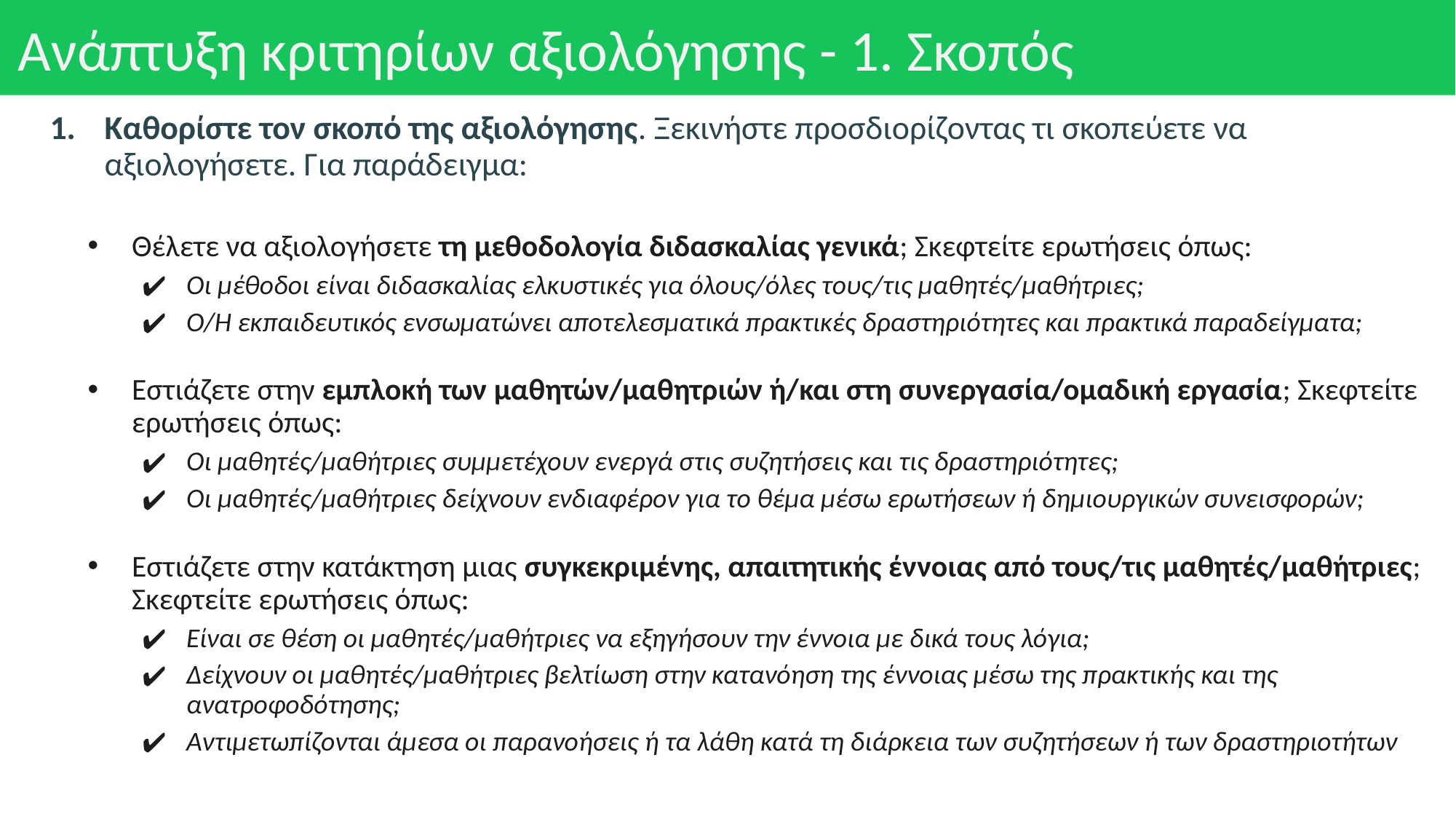

# Ανάπτυξη κριτηρίων αξιολόγησης - 1. Σκοπός
Καθορίστε τον σκοπό της αξιολόγησης. Ξεκινήστε προσδιορίζοντας τι σκοπεύετε να αξιολογήσετε. Για παράδειγμα:
Θέλετε να αξιολογήσετε τη μεθοδολογία διδασκαλίας γενικά; Σκεφτείτε ερωτήσεις όπως:
Οι μέθοδοι είναι διδασκαλίας ελκυστικές για όλους/όλες τους/τις μαθητές/μαθήτριες;
Ο/Η εκπαιδευτικός ενσωματώνει αποτελεσματικά πρακτικές δραστηριότητες και πρακτικά παραδείγματα;
Εστιάζετε στην εμπλοκή των μαθητών/μαθητριών ή/και στη συνεργασία/ομαδική εργασία; Σκεφτείτε ερωτήσεις όπως:
Οι μαθητές/μαθήτριες συμμετέχουν ενεργά στις συζητήσεις και τις δραστηριότητες;
Οι μαθητές/μαθήτριες δείχνουν ενδιαφέρον για το θέμα μέσω ερωτήσεων ή δημιουργικών συνεισφορών;
Εστιάζετε στην κατάκτηση μιας συγκεκριμένης, απαιτητικής έννοιας από τους/τις μαθητές/μαθήτριες; Σκεφτείτε ερωτήσεις όπως:
Είναι σε θέση οι μαθητές/μαθήτριες να εξηγήσουν την έννοια με δικά τους λόγια;
Δείχνουν οι μαθητές/μαθήτριες βελτίωση στην κατανόηση της έννοιας μέσω της πρακτικής και της ανατροφοδότησης;
Αντιμετωπίζονται άμεσα οι παρανοήσεις ή τα λάθη κατά τη διάρκεια των συζητήσεων ή των δραστηριοτήτων